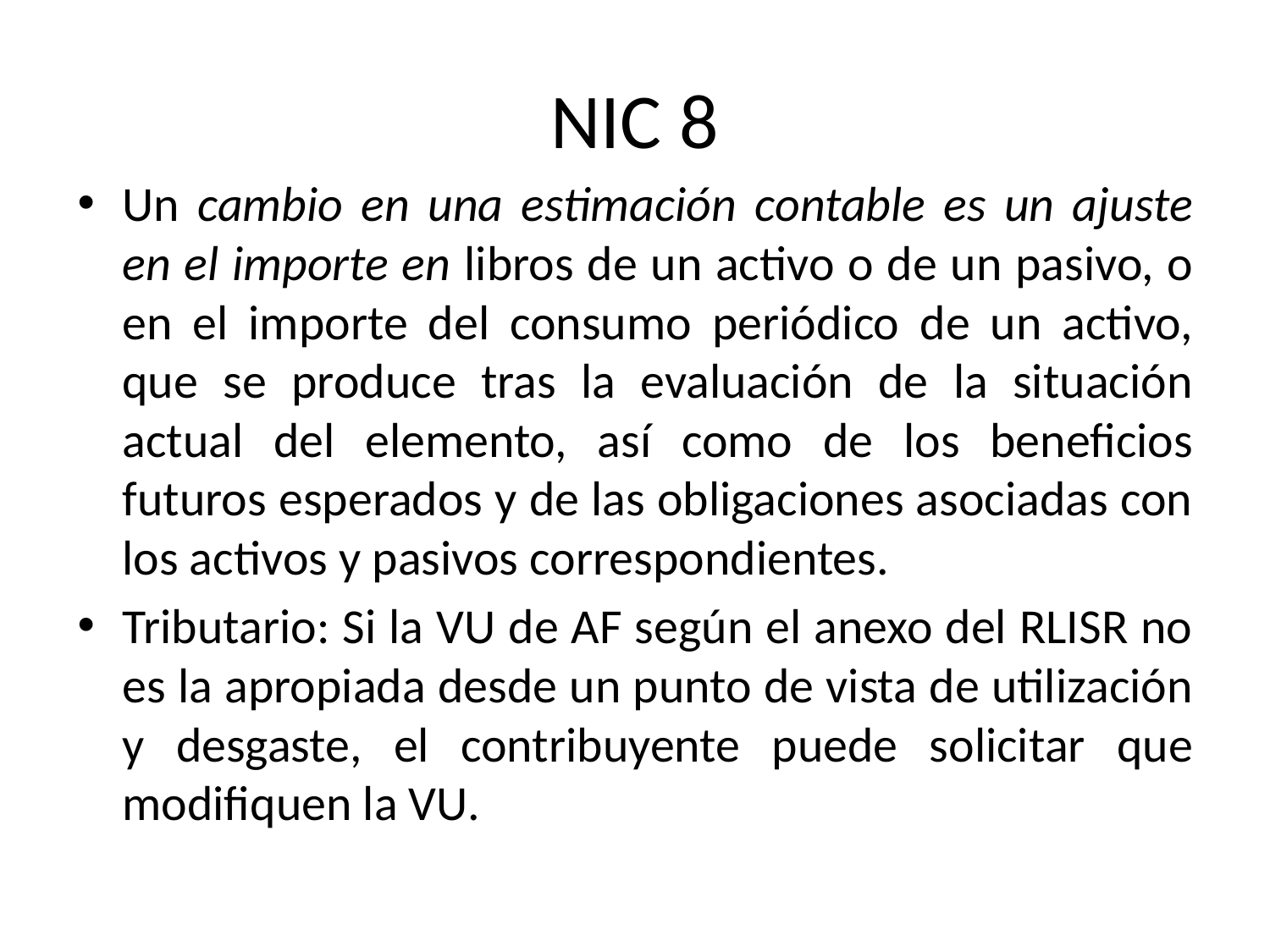

# NIC 8
Un cambio en una estimación contable es un ajuste en el importe en libros de un activo o de un pasivo, o en el importe del consumo periódico de un activo, que se produce tras la evaluación de la situación actual del elemento, así como de los beneficios futuros esperados y de las obligaciones asociadas con los activos y pasivos correspondientes.
Tributario: Si la VU de AF según el anexo del RLISR no es la apropiada desde un punto de vista de utilización y desgaste, el contribuyente puede solicitar que modifiquen la VU.